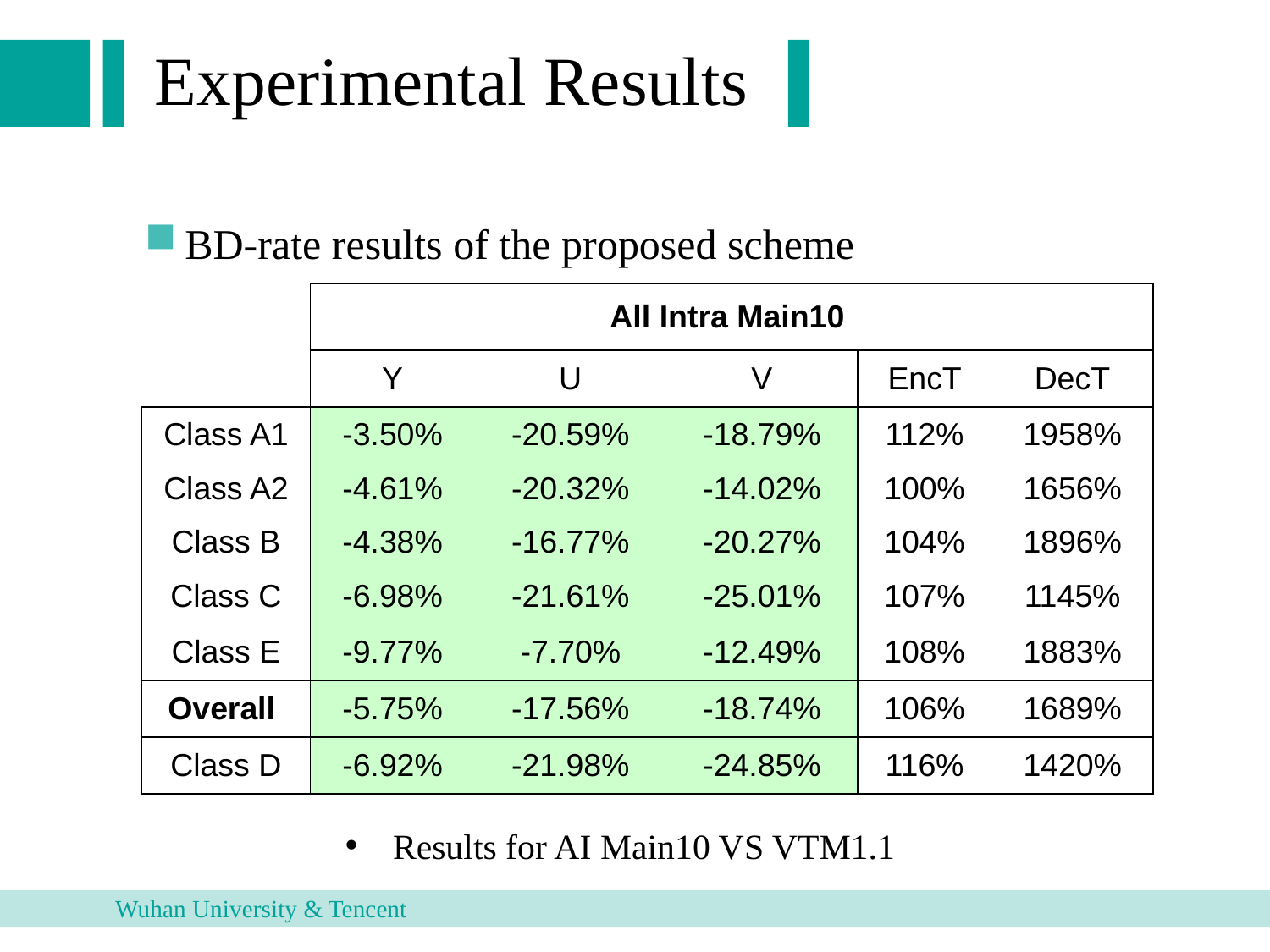

Experimental Results
BD-rate results of the proposed scheme
|  | All Intra Main10 |  |  |  |  |
| --- | --- | --- | --- | --- | --- |
|  | Y | U | V | EncT | DecT |
| Class A1 | -3.50% | -20.59% | -18.79% | 112% | 1958% |
| Class A2 | -4.61% | -20.32% | -14.02% | 100% | 1656% |
| Class B | -4.38% | -16.77% | -20.27% | 104% | 1896% |
| Class C | -6.98% | -21.61% | -25.01% | 107% | 1145% |
| Class E | -9.77% | -7.70% | -12.49% | 108% | 1883% |
| Overall | -5.75% | -17.56% | -18.74% | 106% | 1689% |
| Class D | -6.92% | -21.98% | -24.85% | 116% | 1420% |
Results for AI Main10 VS VTM1.1